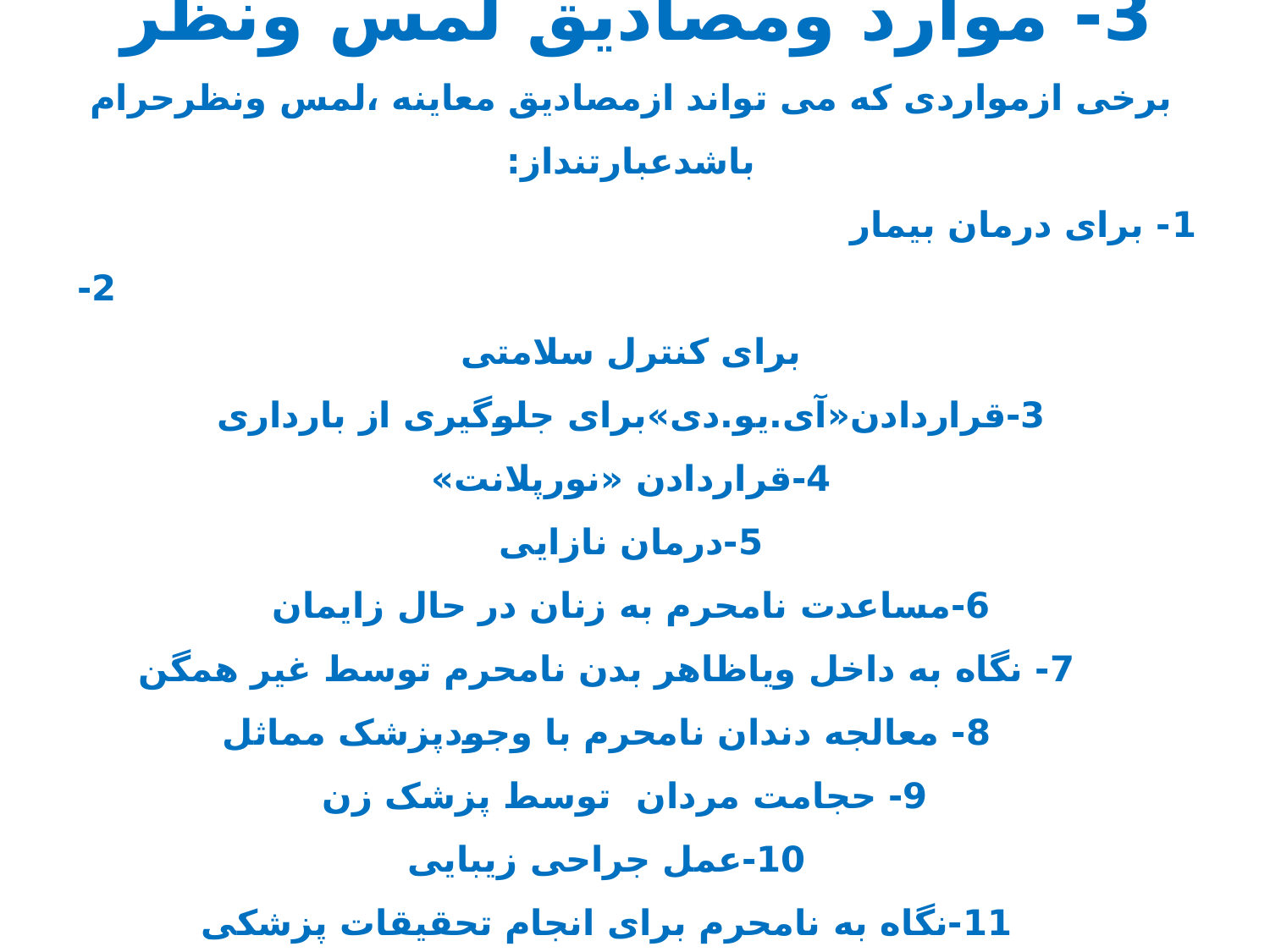

3- موارد ومصادیق لمس ونظر
برخی ازمواردی که می تواند ازمصادیق معاینه ،لمس ونظرحرام  باشدعبارتنداز:
1- برای درمان بیمار                                                                                                                                                        2- برای کنترل سلامتی
3-قراردادن«آی.یو.دی»برای جلوگیری از بارداری
4-قراردادن «نورپلانت»
5-درمان نازایی
6-مساعدت نامحرم به زنان در حال زایمان
   7- نگاه به داخل ویاظاهر بدن نامحرم توسط غیر همگن
   8- معالجه دندان نامحرم با وجودپزشک مماثل
9- حجامت مردان  توسط پزشک زن
   10-عمل جراحی زیبایی
   11-نگاه به نامحرم براى انجام تحقيقات پزشكى
   12معاينات غيردرمانى